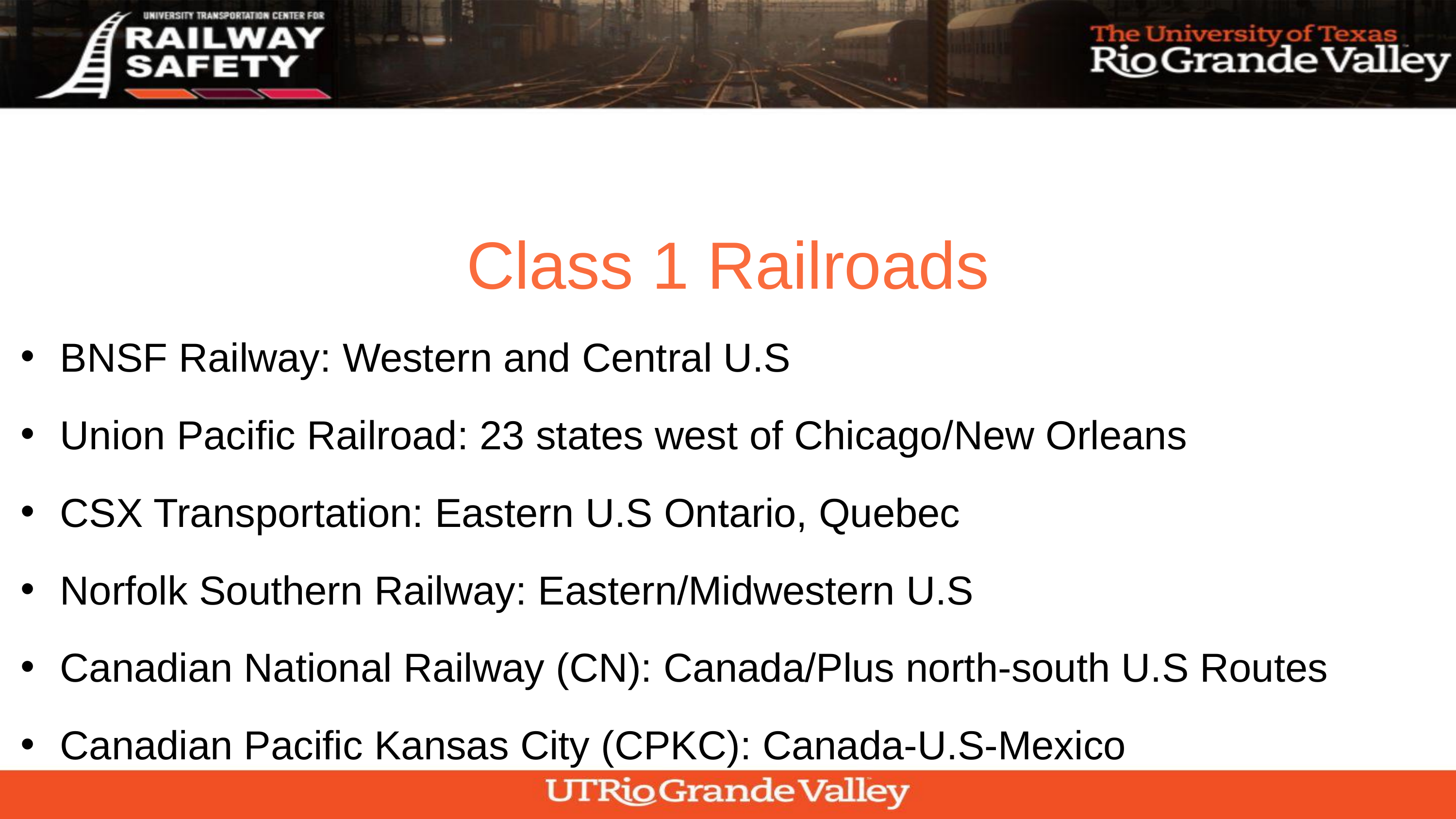

Class 1 Railroads
BNSF Railway: Western and Central U.S
Union Pacific Railroad: 23 states west of Chicago/New Orleans
CSX Transportation: Eastern U.S Ontario, Quebec
Norfolk Southern Railway: Eastern/Midwestern U.S
Canadian National Railway (CN): Canada/Plus north-south U.S Routes
Canadian Pacific Kansas City (CPKC): Canada-U.S-Mexico